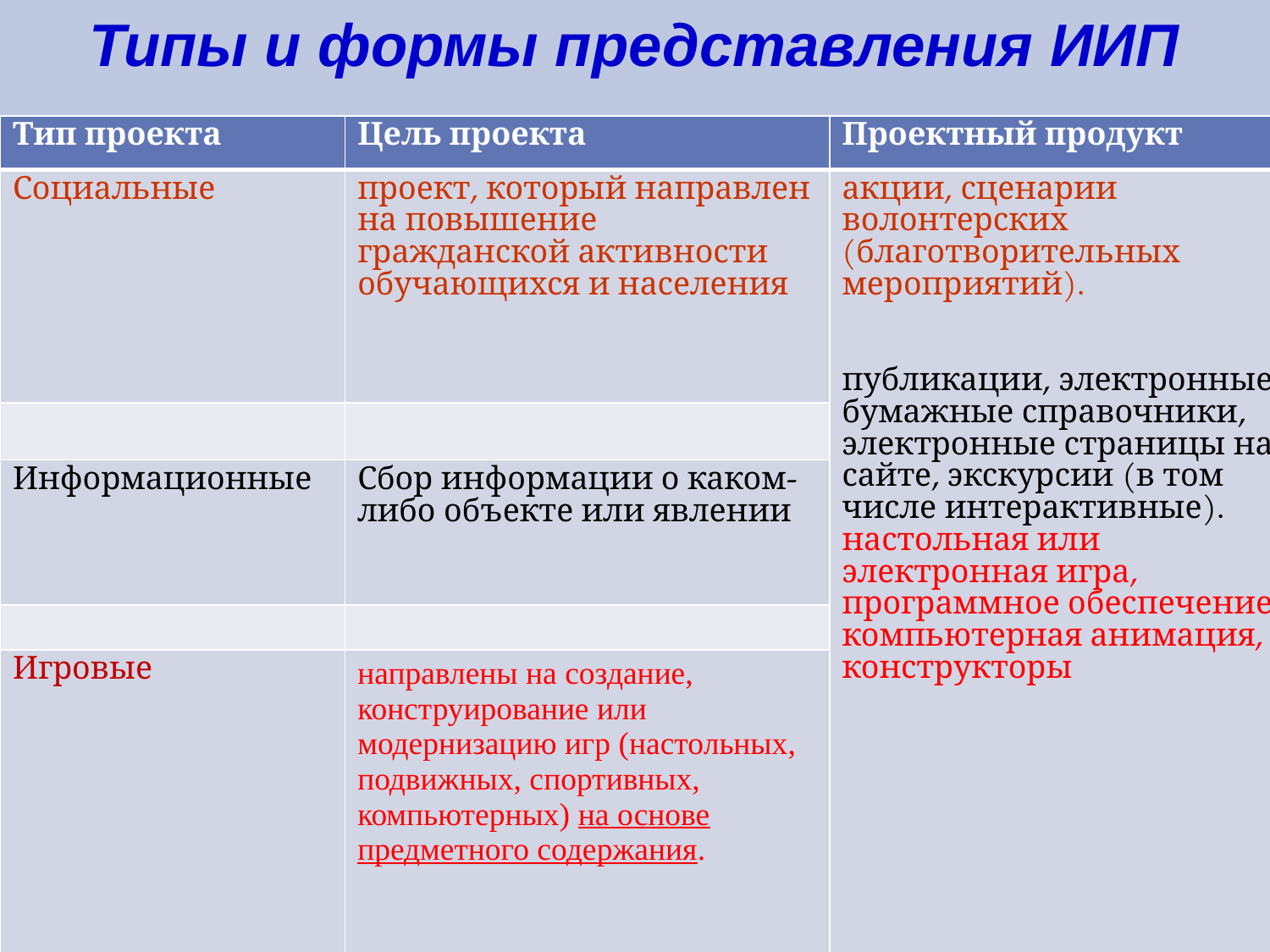

Типы и формы представления ИИП
| Тип проекта | Цель проекта | Проектный продукт |
| --- | --- | --- |
| Социальные | проект, который направлен на повышение гражданской активности обучающихся и населения | акции, сценарии волонтерских (благотворительных мероприятий). публикации, электронные и бумажные справочники, электронные страницы на сайте, экскурсии (в том числе интерактивные). настольная или электронная игра, программное обеспечение, компьютерная анимация, конструкторы |
|  |  |  |
| Информационные | Сбор информации о каком-либо объекте или явлении |  |
|  |  |  |
| Игровые | направлены на создание, конструирование или модернизацию игр (настольных, подвижных, спортивных, компьютерных) на основе предметного содержания. |  |